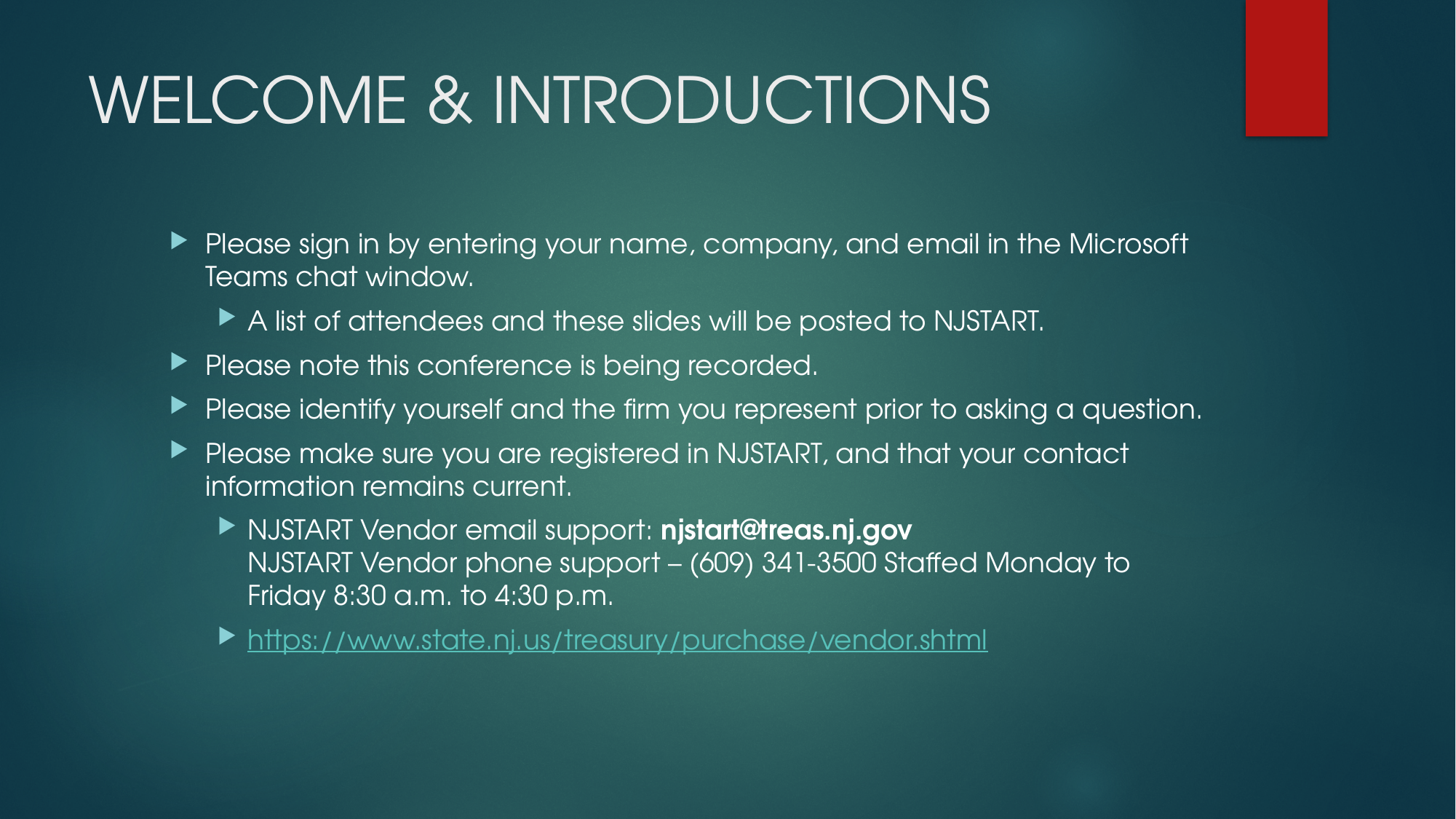

# WELCOME & INTRODUCTIONS
Please sign in by entering your name, company, and email in the Microsoft Teams chat window.
A list of attendees and these slides will be posted to NJSTART.
Please note this conference is being recorded.
Please identify yourself and the firm you represent prior to asking a question.
Please make sure you are registered in NJSTART, and that your contact information remains current.
NJSTART Vendor email support: njstart@treas.nj.gov
NJSTART Vendor phone support – (609) 341-3500 Staffed Monday to Friday 8:30 a.m. to 4:30 p.m.
https://www.state.nj.us/treasury/purchase/vendor.shtml